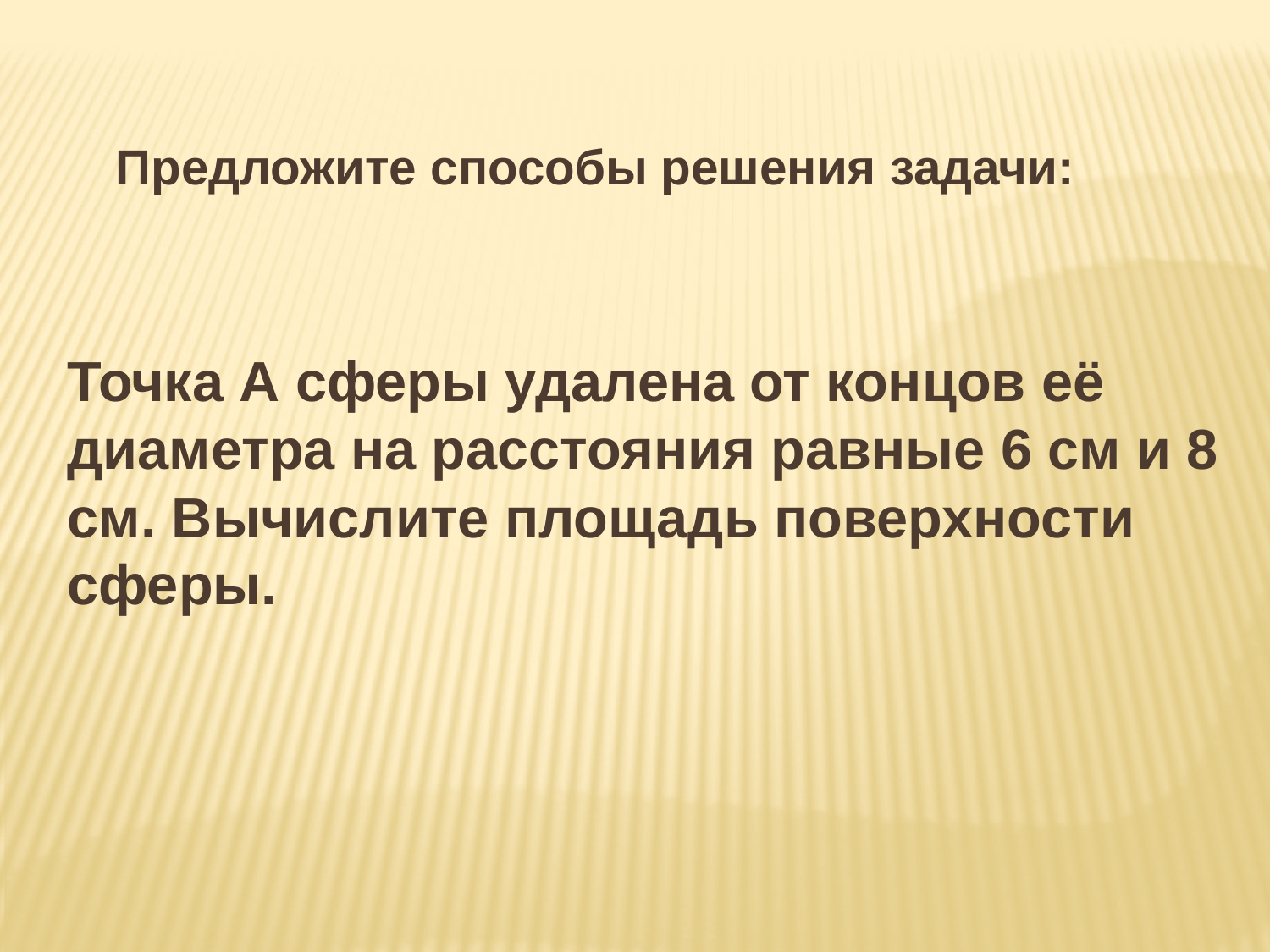

Предложите способы решения задачи:
Точка А сферы удалена от концов её диаметра на расстояния равные 6 см и 8 см. Вычислите площадь поверхности сферы.